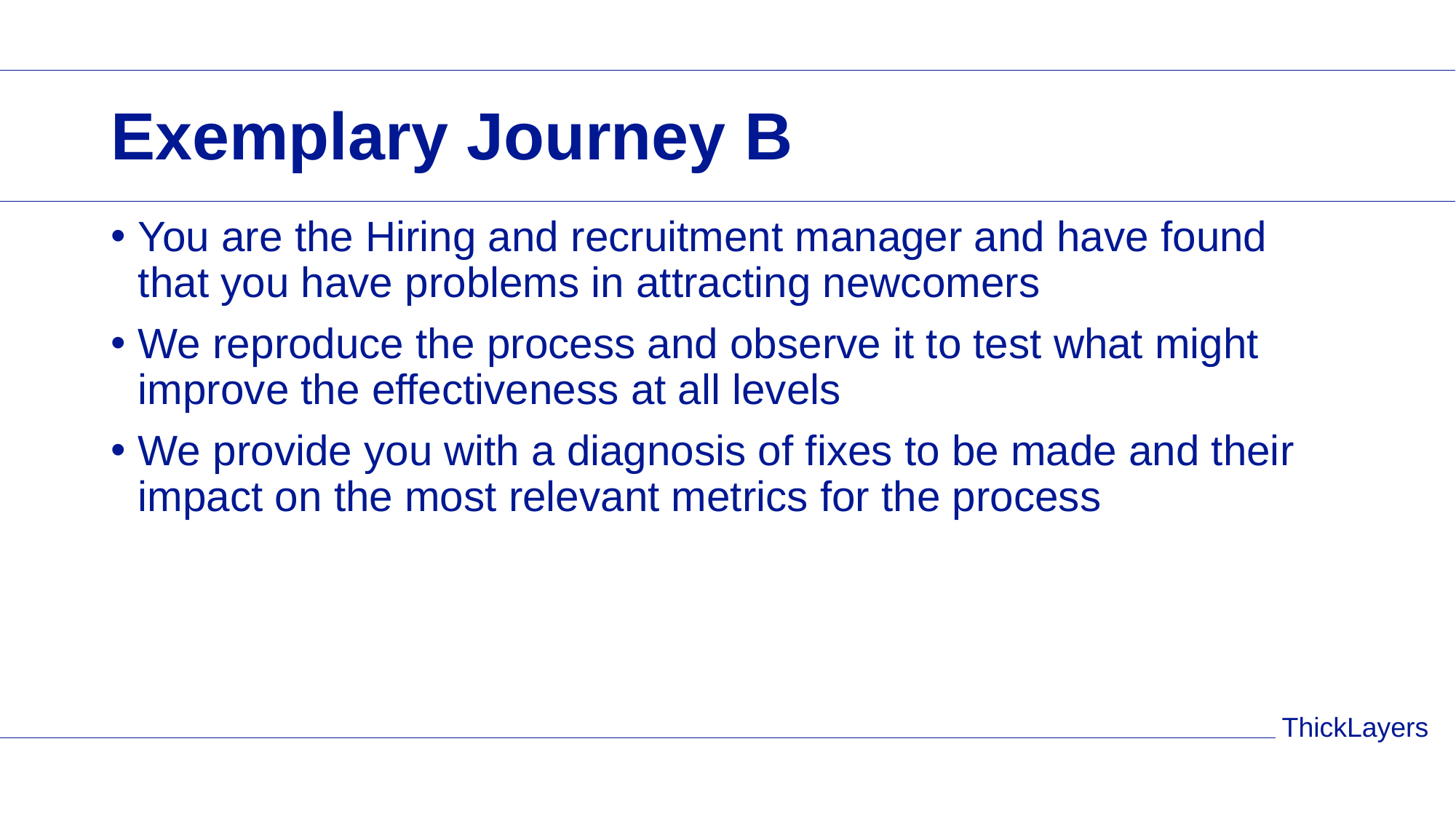

# Exemplary Journey B
You are the Hiring and recruitment manager and have found that you have problems in attracting newcomers
We reproduce the process and observe it to test what might improve the effectiveness at all levels
We provide you with a diagnosis of fixes to be made and their impact on the most relevant metrics for the process